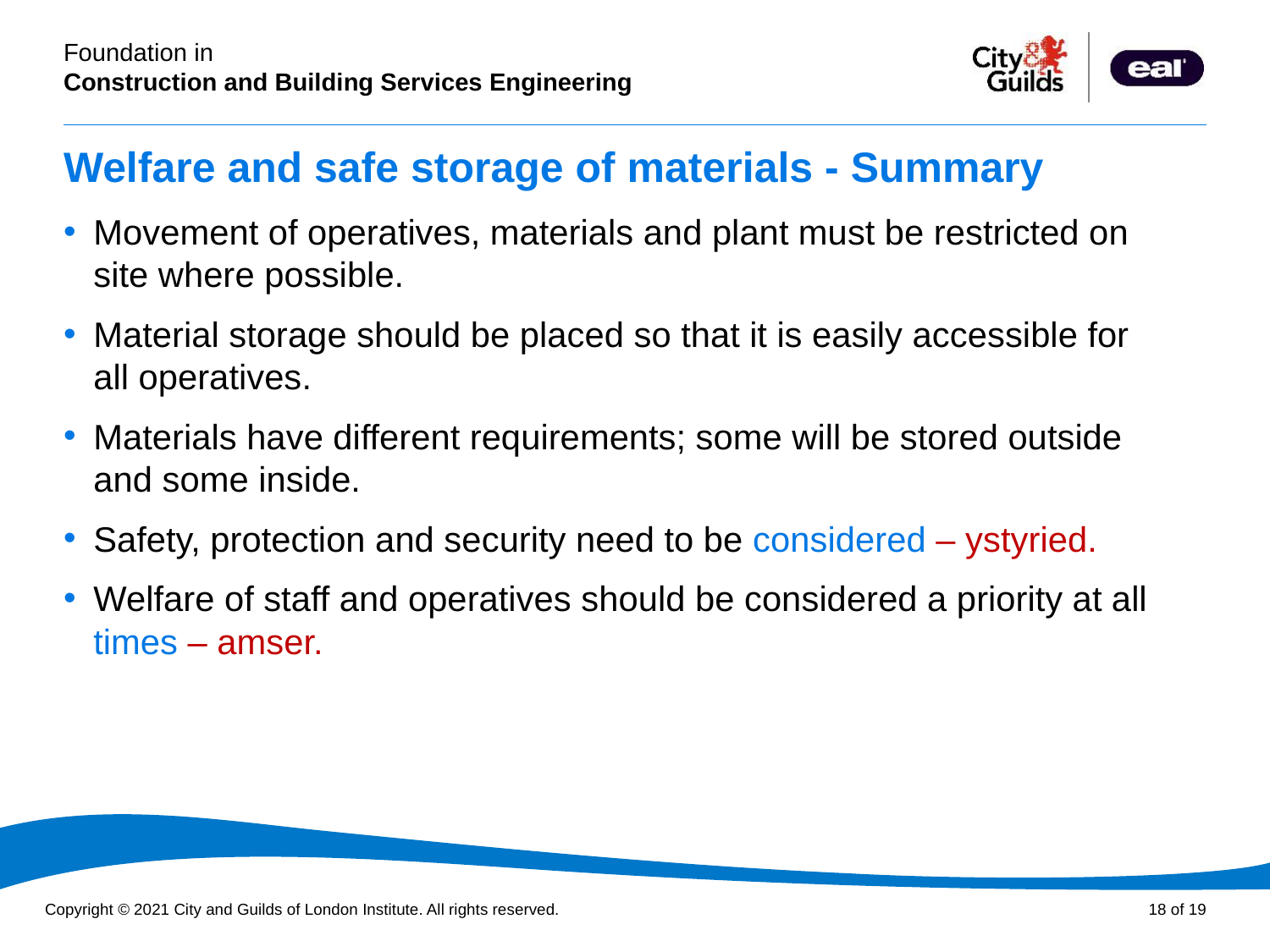

# Welfare and safe storage of materials - Summary
Movement of operatives, materials and plant must be restricted on site where possible.
Material storage should be placed so that it is easily accessible for all operatives.
Materials have different requirements; some will be stored outside and some inside.
Safety, protection and security need to be considered – ystyried.
Welfare of staff and operatives should be considered a priority at all times – amser.